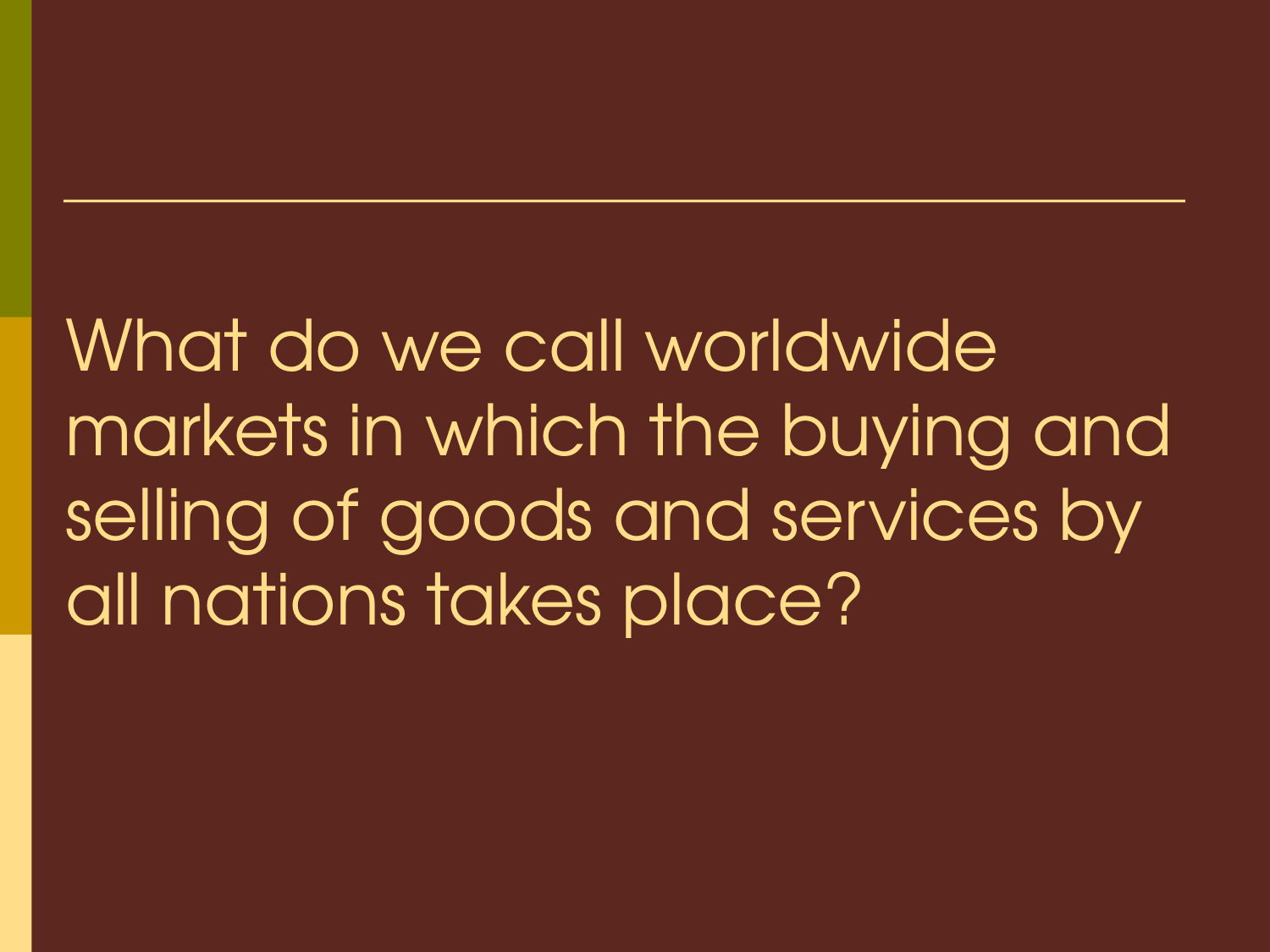

# What do we call worldwide markets in which the buying and selling of goods and services by all nations takes place?